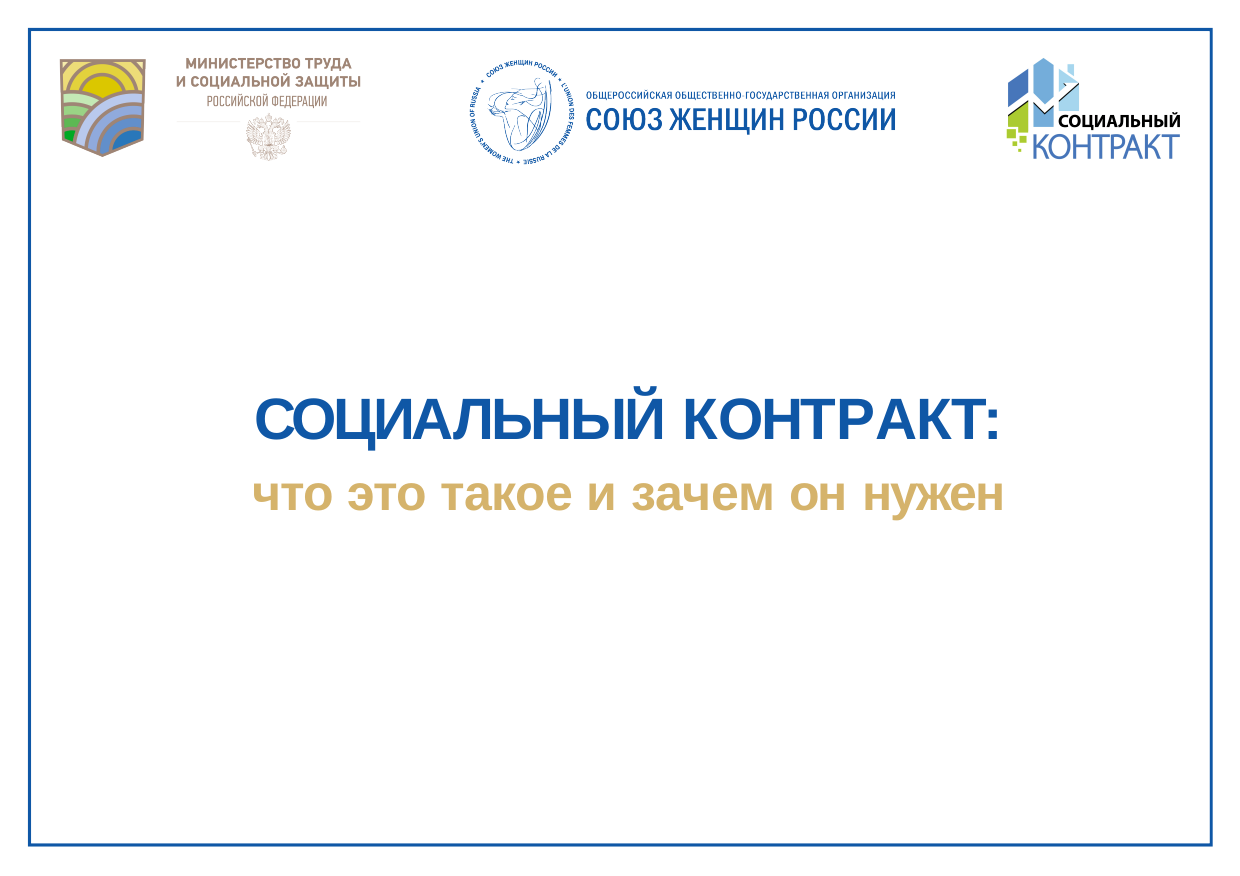

# СОЦИАЛЬНЫЙ КОНТРАКТ:
что это такое и зачем он нужен